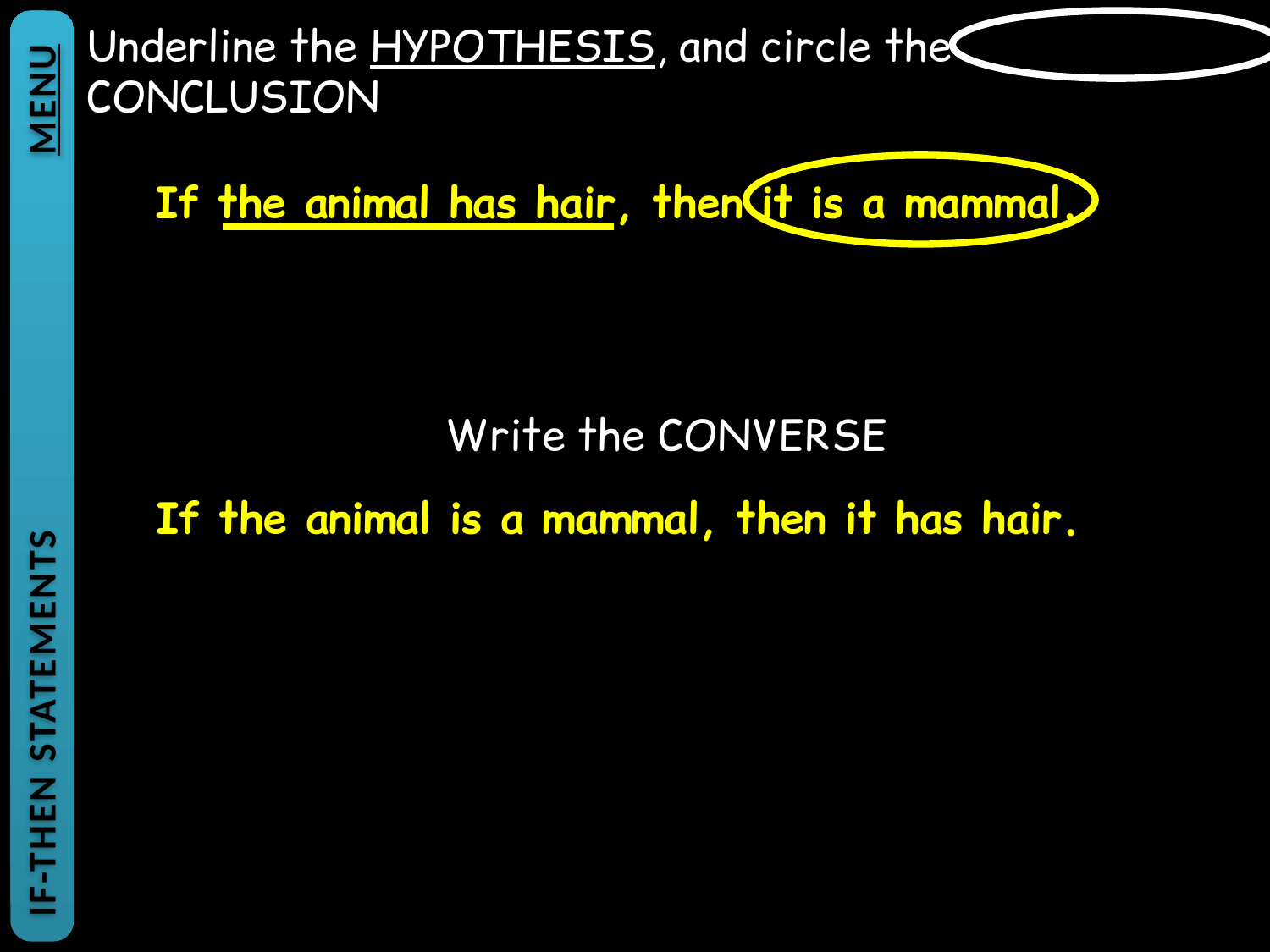

Underline the HYPOTHESIS, and circle the CONCLUSION

If the animal has hair, then it is a mammal.

Write the CONVERSE

IF-THEN STATEMENTS			MENU
If the animal is a mammal, then it has hair.